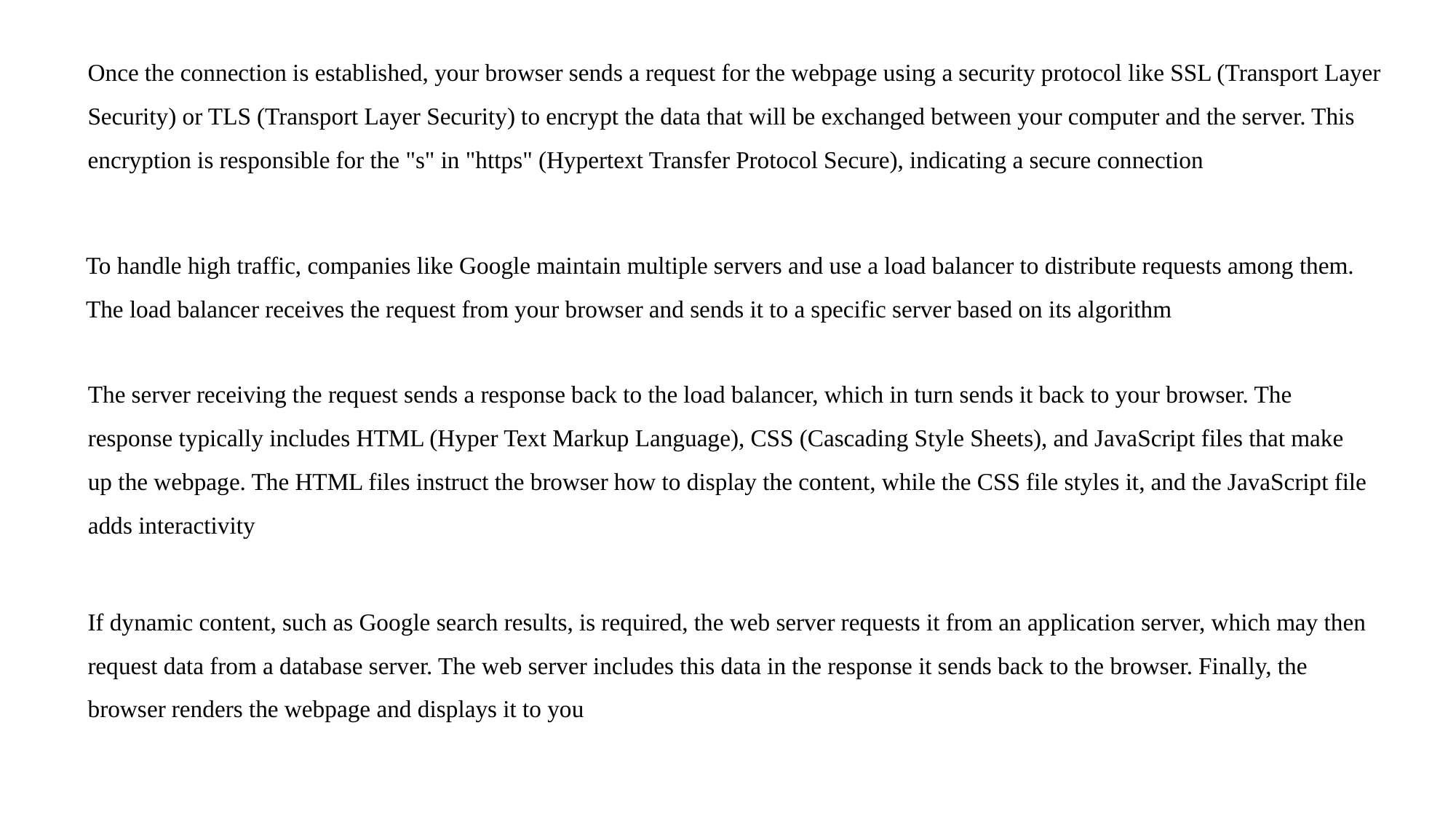

Once the connection is established, your browser sends a request for the webpage using a security protocol like SSL (Transport Layer Security) or TLS (Transport Layer Security) to encrypt the data that will be exchanged between your computer and the server. This encryption is responsible for the "s" in "https" (Hypertext Transfer Protocol Secure), indicating a secure connection
To handle high traffic, companies like Google maintain multiple servers and use a load balancer to distribute requests among them. The load balancer receives the request from your browser and sends it to a specific server based on its algorithm
The server receiving the request sends a response back to the load balancer, which in turn sends it back to your browser. The response typically includes HTML (Hyper Text Markup Language), CSS (Cascading Style Sheets), and JavaScript files that make up the webpage. The HTML files instruct the browser how to display the content, while the CSS file styles it, and the JavaScript file adds interactivity
If dynamic content, such as Google search results, is required, the web server requests it from an application server, which may then request data from a database server. The web server includes this data in the response it sends back to the browser. Finally, the browser renders the webpage and displays it to you